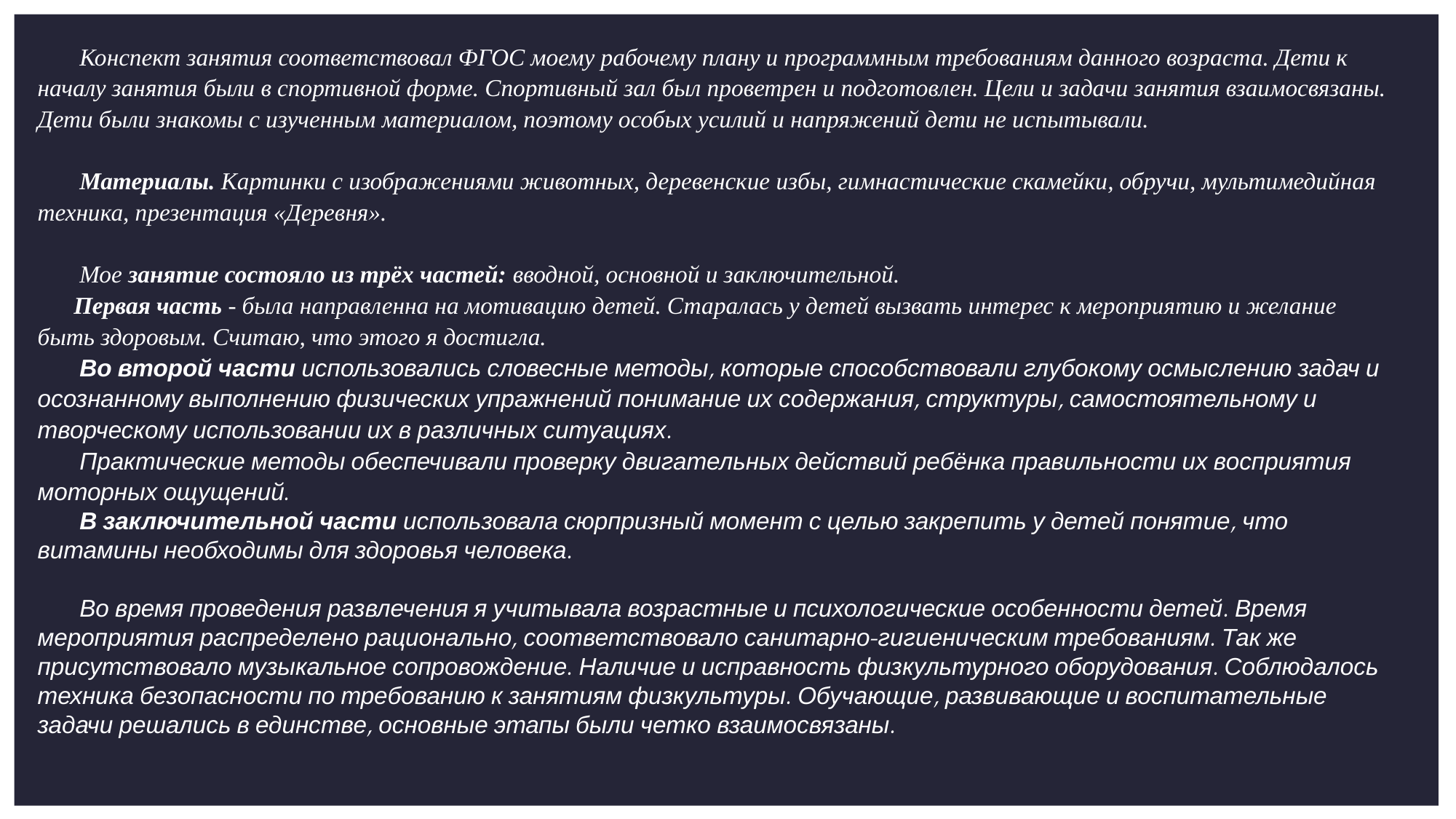

Конспект занятия соответствовал ФГОС моему рабочему плану и программным требованиям данного возраста. Дети к началу занятия были в спортивной форме. Спортивный зал был проветрен и подготовлен. Цели и задачи занятия взаимосвязаны. Дети были знакомы с изученным материалом, поэтому особых усилий и напряжений дети не испытывали.

       Материалы. Картинки с изображениями животных, деревенские избы, гимнастические скамейки, обручи, мультимедийная техника, презентация «Деревня».

       Мое занятие состояло из трёх частей: вводной, основной и заключительной.
      Первая часть - была направленна на мотивацию детей. Старалась у детей вызвать интерес к мероприятию и желание быть здоровым. Считаю, что этого я достигла.
       Во второй части использовались словесные методы, которые способствовали глубокому осмыслению задач и осознанному выполнению физических упражнений понимание их содержания, структуры, самостоятельному и творческому использовании их в различных ситуациях.
       Практические методы обеспечивали проверку двигательных действий ребёнка правильности их восприятия моторных ощущений.
       В заключительной части использовала сюрпризный момент с целью закрепить у детей понятие, что витамины необходимы для здоровья человека.

       Во время проведения развлечения я учитывала возрастные и психологические особенности детей. Время мероприятия распределено рационально, соответствовало санитарно-гигиеническим требованиям. Так же присутствовало музыкальное сопровождение. Наличие и исправность физкультурного оборудования. Соблюдалось техника безопасности по требованию к занятиям физкультуры. Обучающие, развивающие и воспитательные задачи решались в единстве, основные этапы были четко взаимосвязаны.